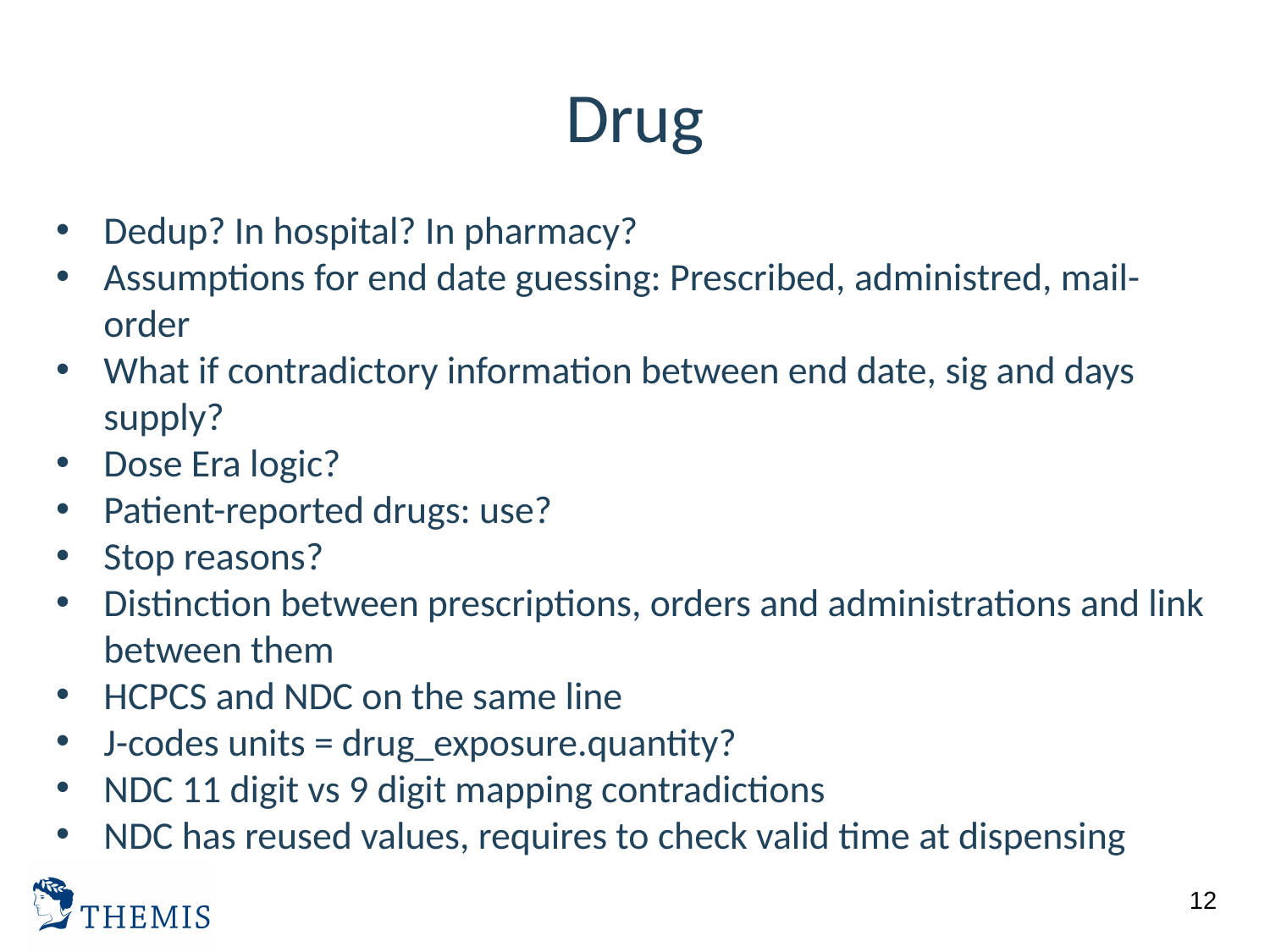

# Drug
Dedup? In hospital? In pharmacy?
Assumptions for end date guessing: Prescribed, administred, mail-order
What if contradictory information between end date, sig and days supply?
Dose Era logic?
Patient-reported drugs: use?
Stop reasons?
Distinction between prescriptions, orders and administrations and link between them
HCPCS and NDC on the same line
J-codes units = drug_exposure.quantity?
NDC 11 digit vs 9 digit mapping contradictions
NDC has reused values, requires to check valid time at dispensing

12